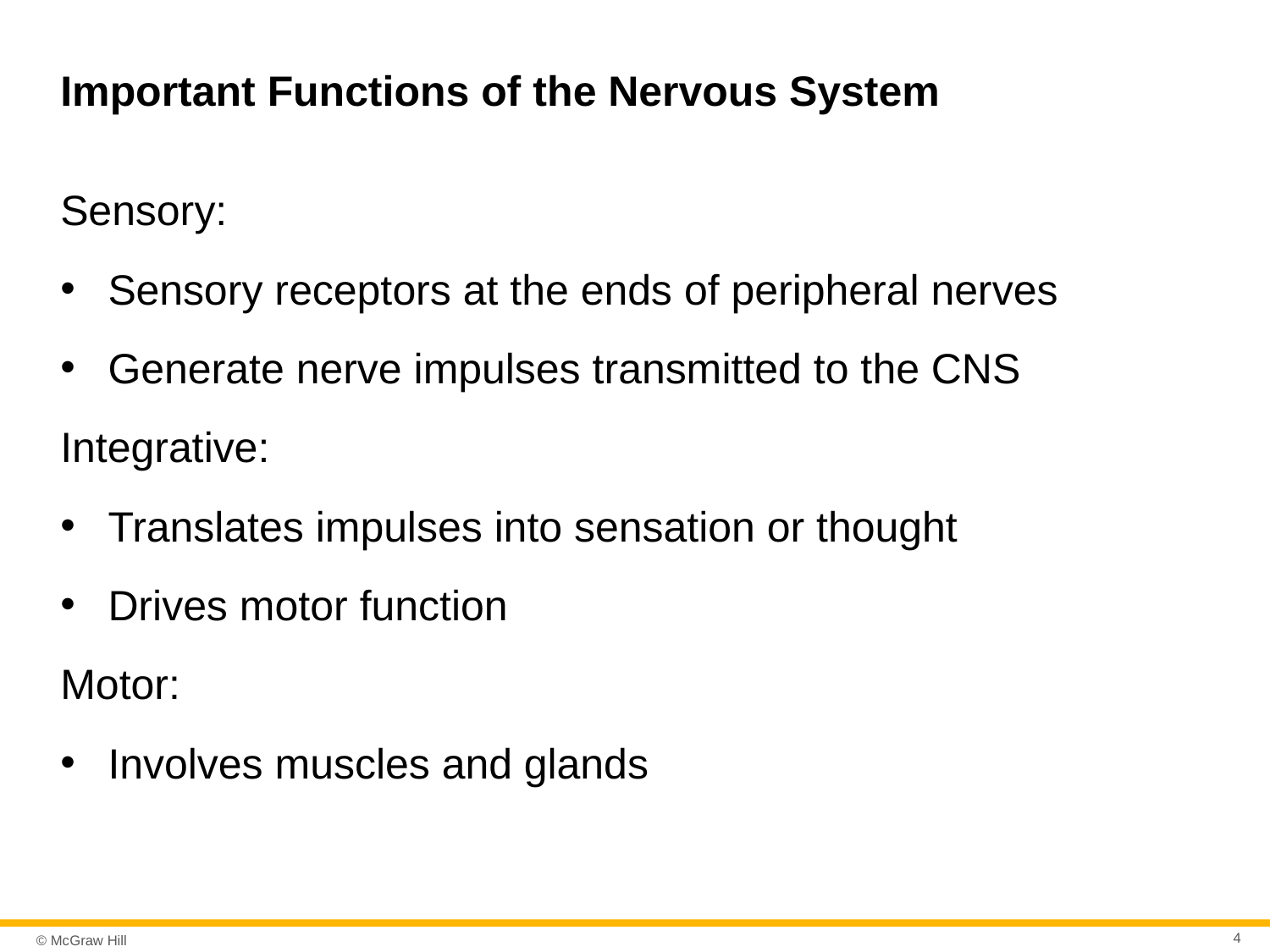

# Important Functions of the Nervous System
Sensory:
Sensory receptors at the ends of peripheral nerves
Generate nerve impulses transmitted to the CNS
Integrative:
Translates impulses into sensation or thought
Drives motor function
Motor:
Involves muscles and glands